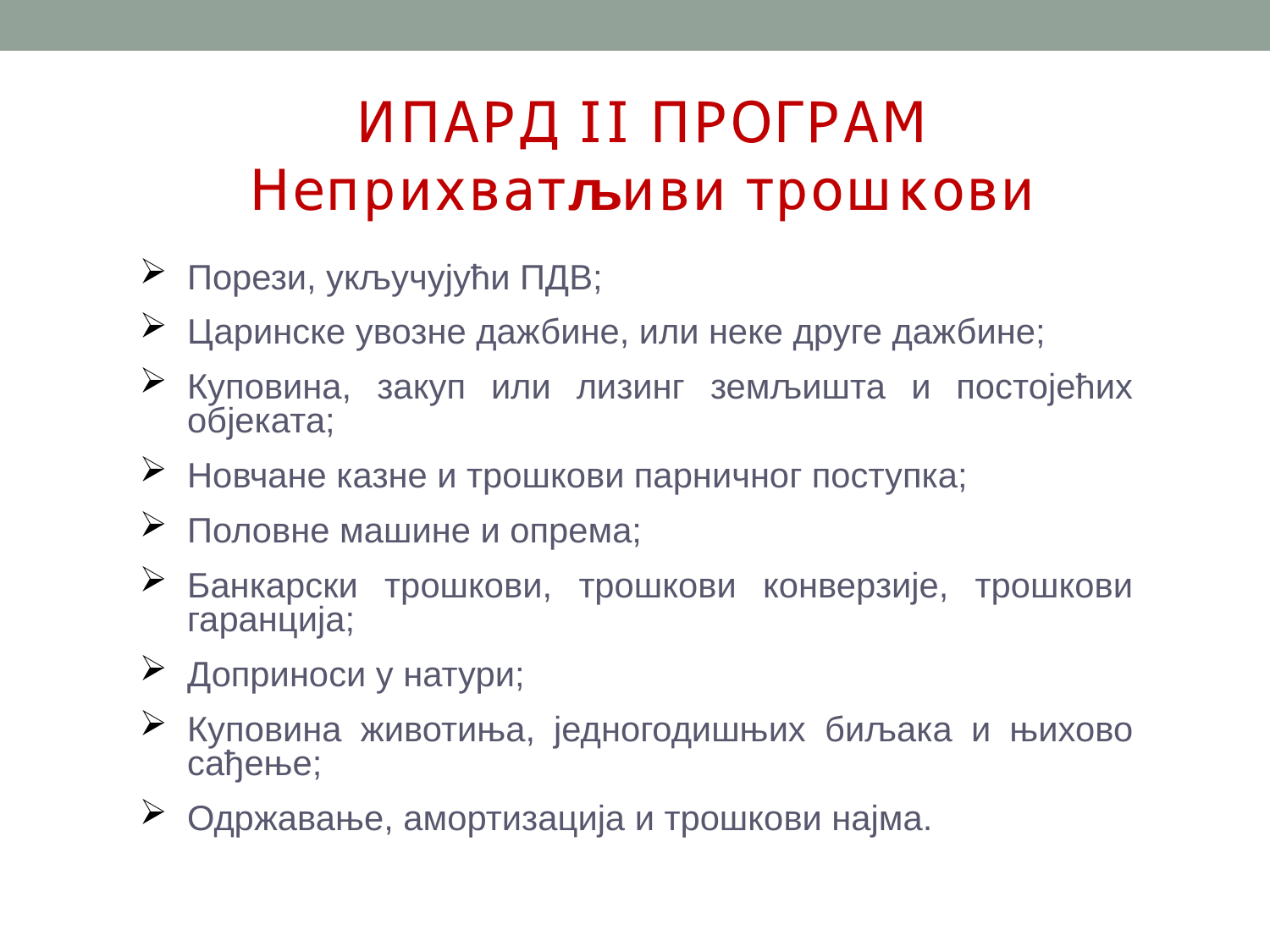

ИПАРД II ПРОГРАМ
Неприхватљиви трошкови
Порези, укључујући ПДВ;
Царинске увозне дажбине, или неке друге дажбине;
Куповина, закуп или лизинг земљишта и постојећих објеката;
Новчане казне и трошкови парничног поступка;
Половне машине и опрема;
Банкарски трошкови, трошкови конверзије, трошкови гаранција;
Доприноси у натури;
Куповина животиња, једногодишњих биљака и њихово сађење;
Одржавање, амортизација и трошкови најма.